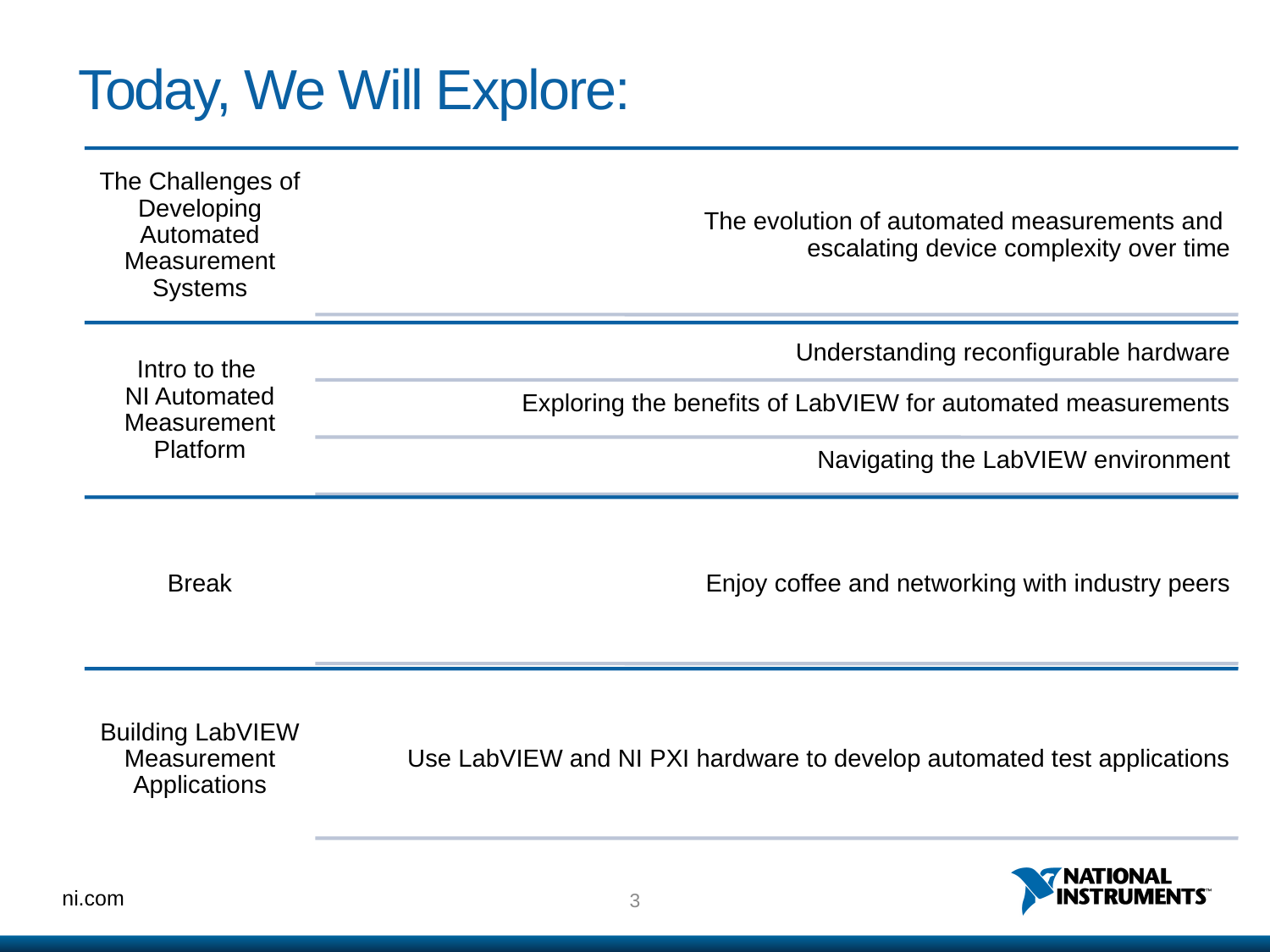

# Today, We Will Explore:
The Challenges of Developing Automated Measurement Systems
The evolution of automated measurements and
escalating device complexity over time
Intro to the
NI Automated Measurement Platform
Understanding reconfigurable hardware
Exploring the benefits of LabVIEW for automated measurements
Navigating the LabVIEW environment
Break
Enjoy coffee and networking with industry peers
Building LabVIEW Measurement Applications
Use LabVIEW and NI PXI hardware to develop automated test applications